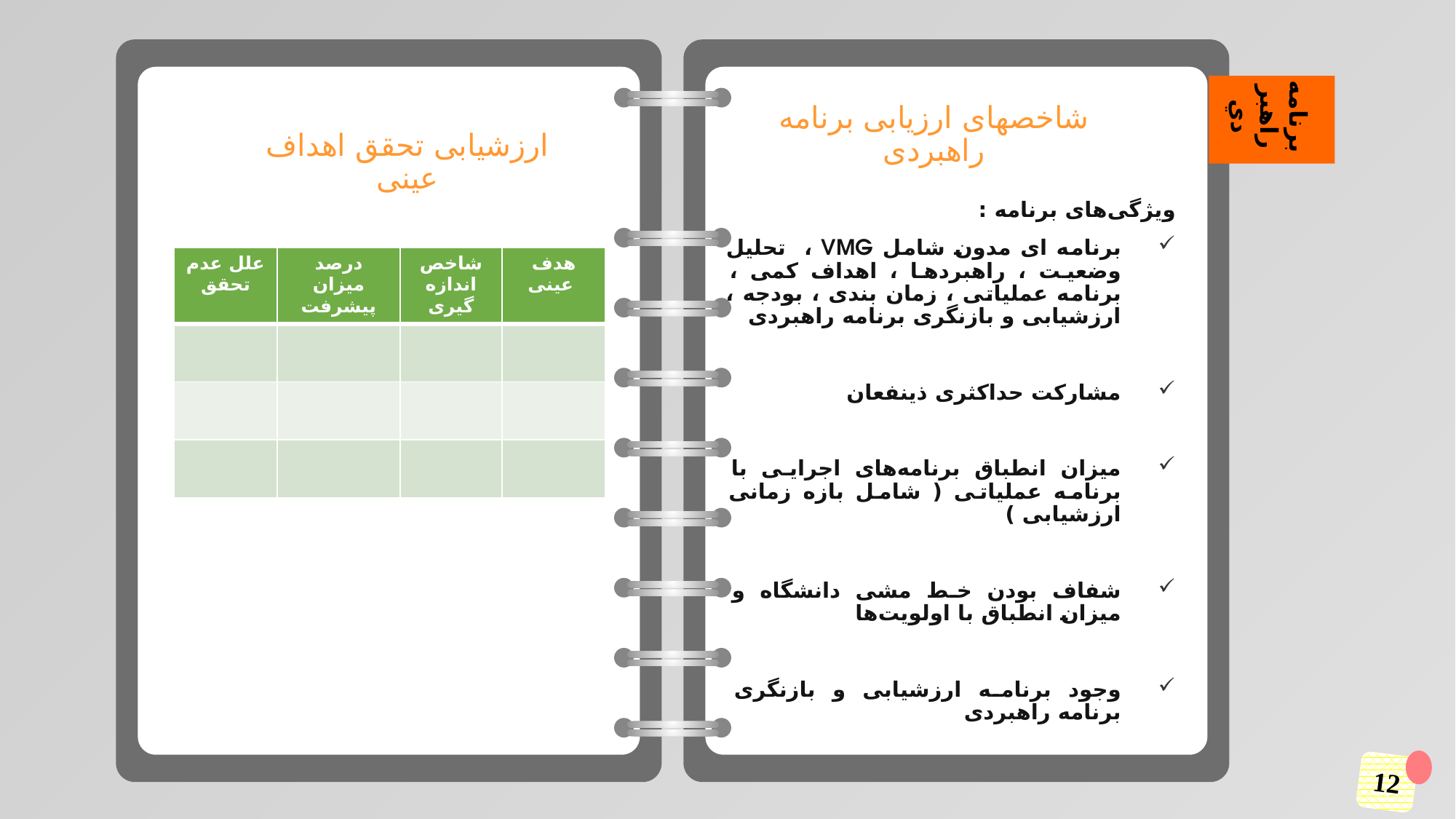

برنامه راهبردي

شاخصهای ارزیابی برنامه راهبردی
ارزشیابی تحقق اهداف عینی
ویژگی‌های برنامه :
برنامه ای مدون شامل VMG ،  تحلیل وضعیت ، راهبردها ، اهداف کمی ، برنامه عملیاتی ، زمان بندی ، بودجه ، ارزشیابی و بازنگری برنامه راهبردی

مشارکت حداکثری ذینفعان

میزان انطباق برنامه‌های اجرایی با برنامه عملیاتی ( شامل بازه زمانی ارزشیابی )

شفاف بودن خط مشی دانشگاه و میزان انطباق با اولویت‌ها

وجود برنامه ارزشیابی و بازنگری برنامه راهبردی

| علل عدم تحقق | درصد میزان پیشرفت | شاخص اندازه گیری | هدف عینی |
| --- | --- | --- | --- |
|  |  |  |  |
|  |  |  |  |
|  |  |  |  |

12